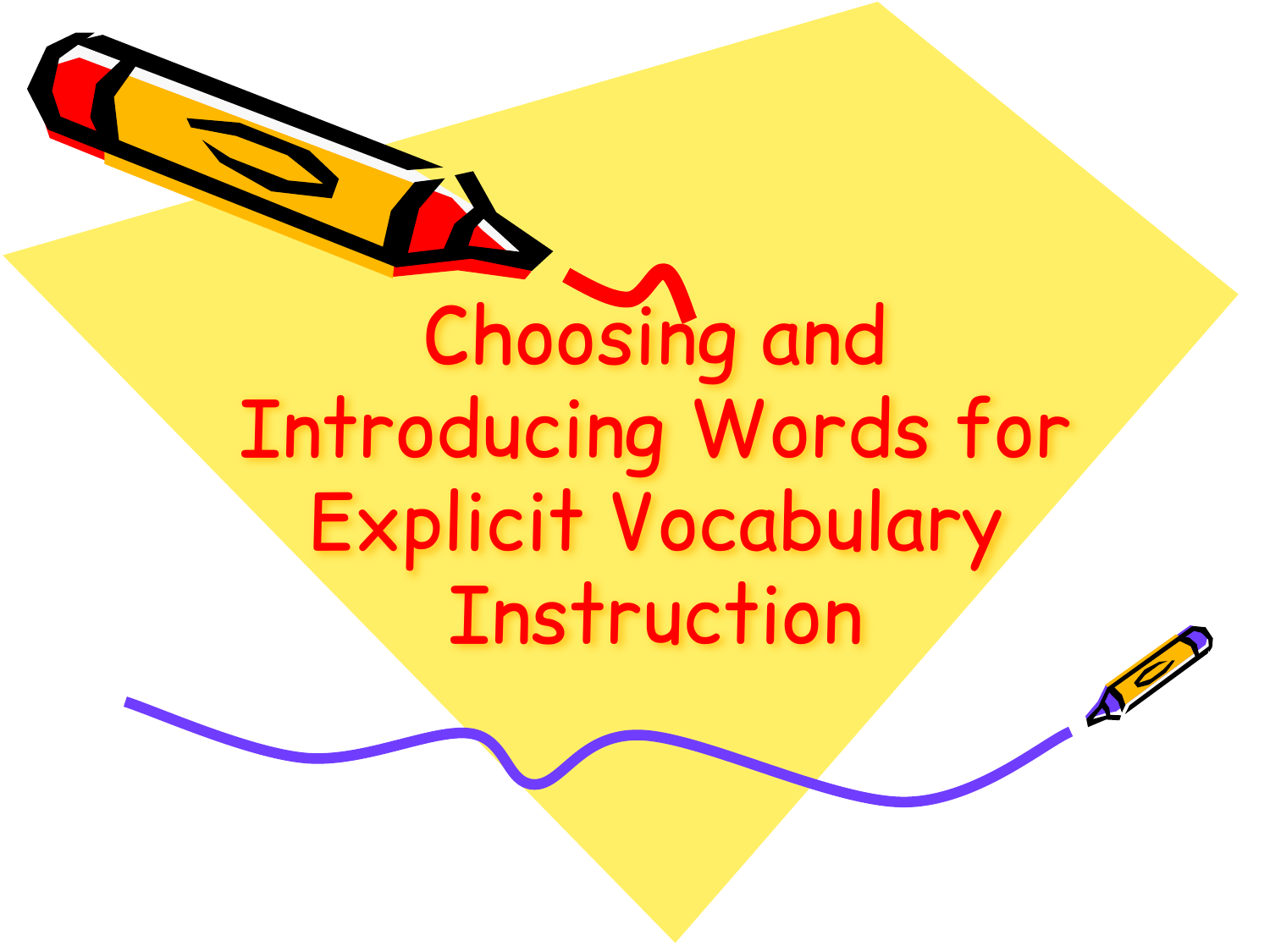

# Choosing and Introducing Words for Explicit Vocabulary Instruction